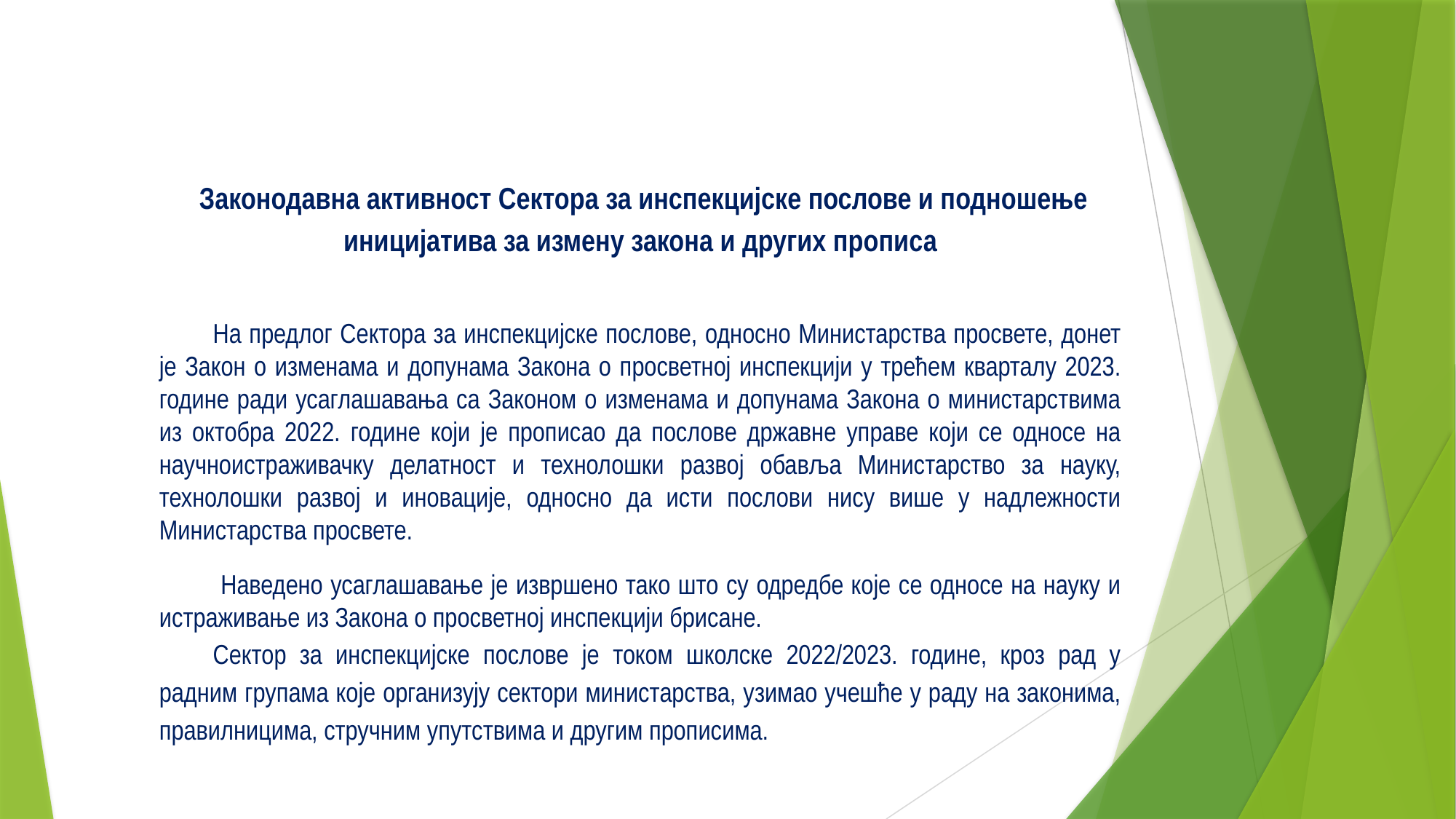

Законодавна активност Сектора за инспекцијске послове и подношење иницијатива за измену закона и других прописа

На предлог Сектора за инспекцијске послове, односно Министарства просвете, донет је Закон о изменама и допунама Закона о просветној инспекцији у трећем кварталу 2023. године ради усаглашавања са Законом о изменама и допунама Закона о министарствима из октобра 2022. године који је прописао да послове државне управе који се односе на научноистраживачку делатност и технолошки развој обавља Министарство за науку, технолошки развој и иновације, односно да исти послови нису више у надлежности Министарства просвете.
 Наведено усаглашавање је извршено тако што су одредбе које се односе на науку и истраживање из Закона о просветној инспекцији брисане.
Сектор за инспекцијске послове је током школске 2022/2023. године, кроз рад у радним групама које организују сектори министарства, узимао учешће у раду на законима, правилницима, стручним упутствима и другим прописима.